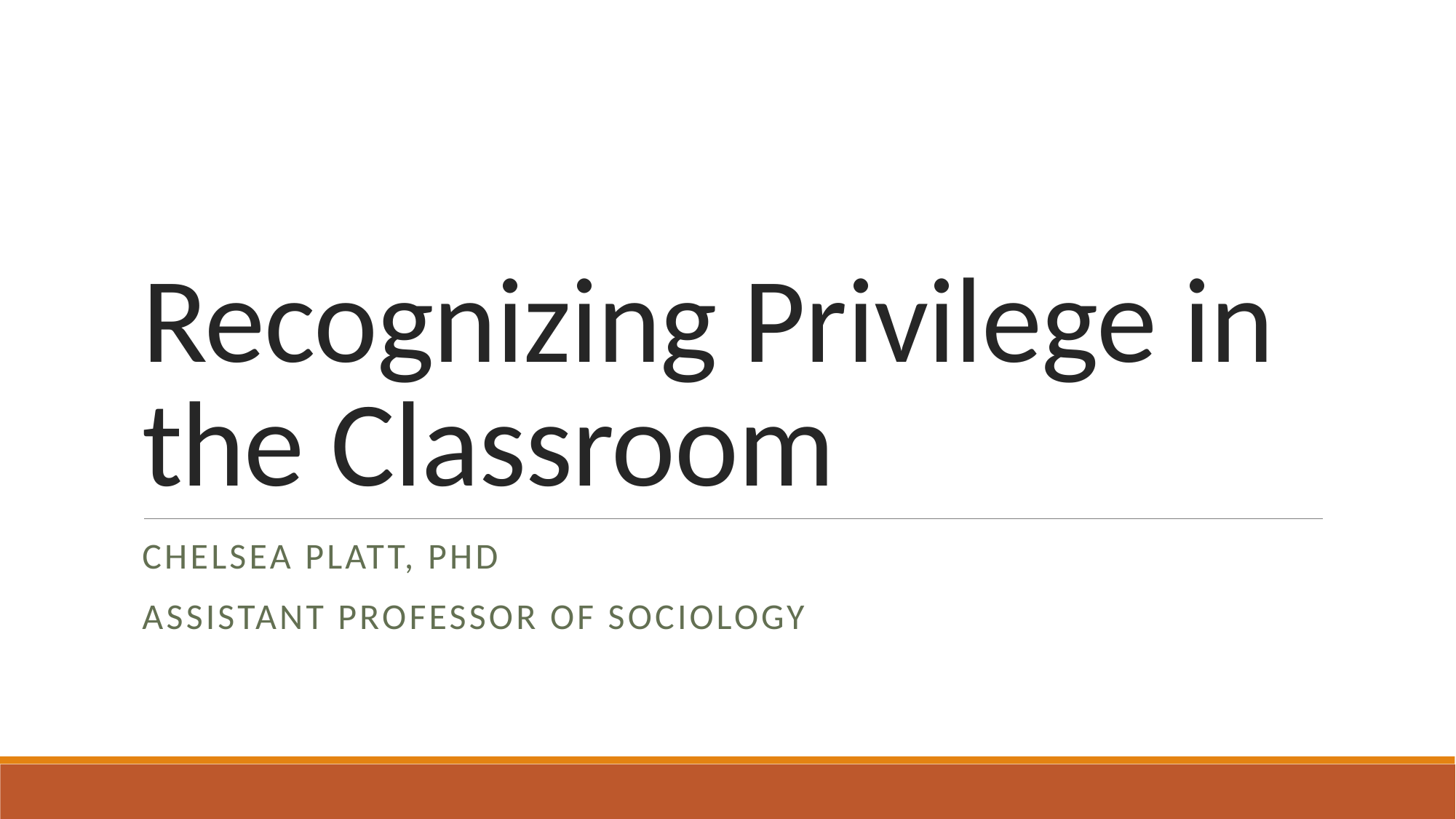

# Recognizing Privilege in the Classroom
Chelsea Platt, PhD
Assistant Professor of Sociology